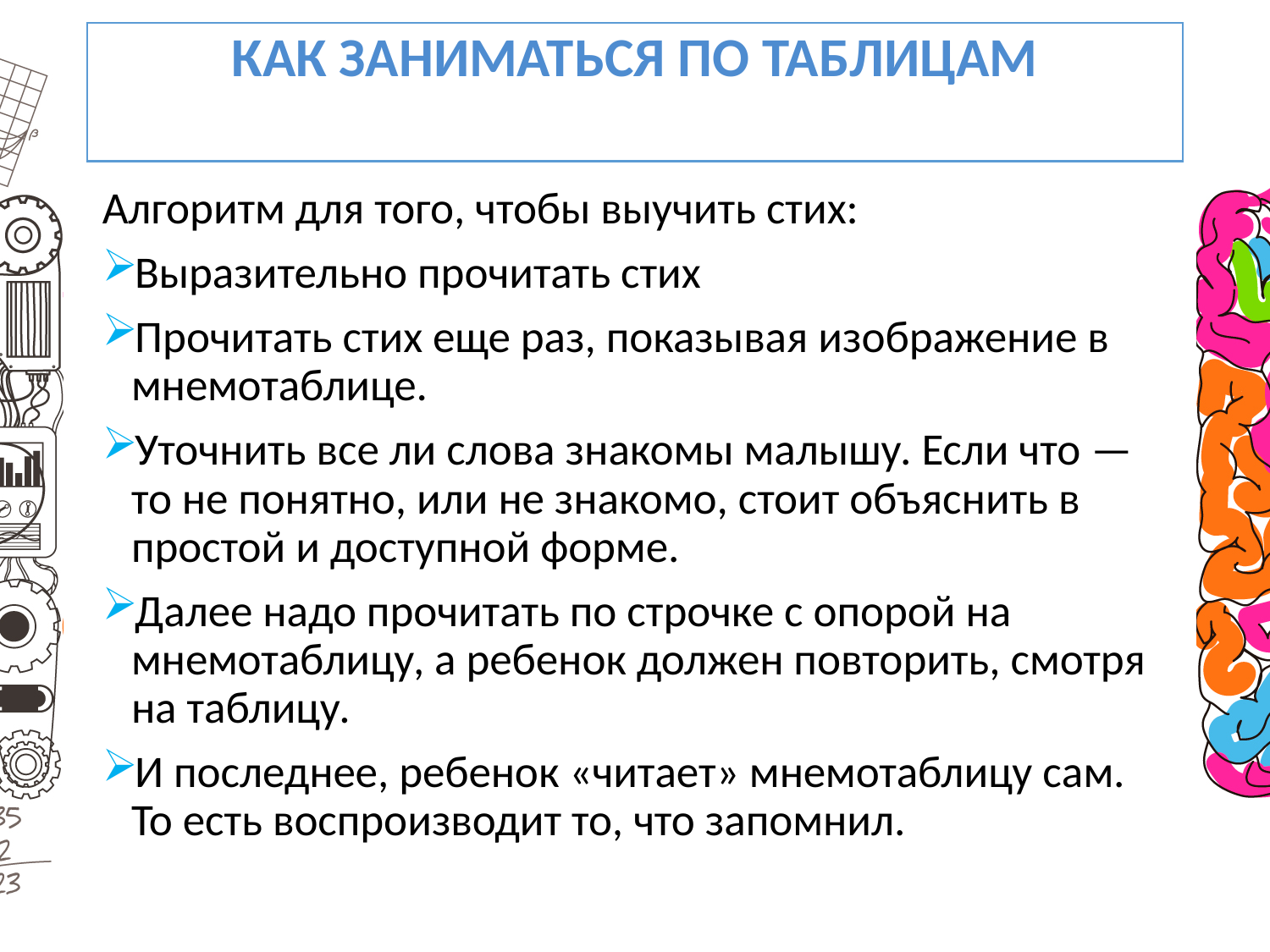

# Как заниматься по таблицам
Алгоритм для того, чтобы выучить стих:
Выразительно прочитать стих
Прочитать стих еще раз, показывая изображение в мнемотаблице.
Уточнить все ли слова знакомы малышу. Если что — то не понятно, или не знакомо, стоит объяснить в простой и доступной форме.
Далее надо прочитать по строчке с опорой на мнемотаблицу, а ребенок должен повторить, смотря на таблицу.
И последнее, ребенок «читает» мнемотаблицу сам. То есть воспроизводит то, что запомнил.